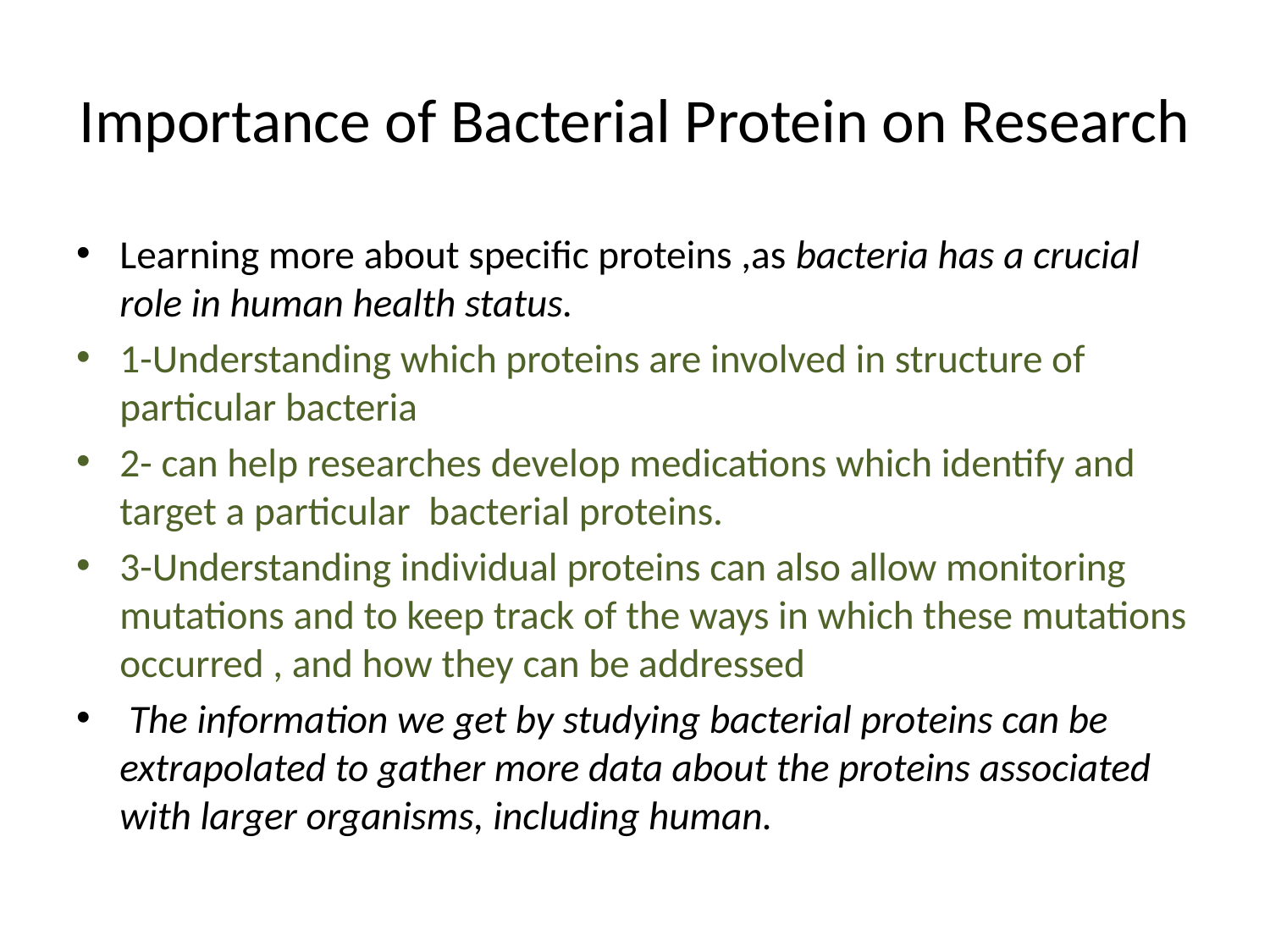

# Importance of Bacterial Protein on Research
Learning more about specific proteins ,as bacteria has a crucial role in human health status.
1-Understanding which proteins are involved in structure of particular bacteria
2- can help researches develop medications which identify and target a particular  bacterial proteins.
3-Understanding individual proteins can also allow monitoring mutations and to keep track of the ways in which these mutations occurred , and how they can be addressed
 The information we get by studying bacterial proteins can be extrapolated to gather more data about the proteins associated with larger organisms, including human.